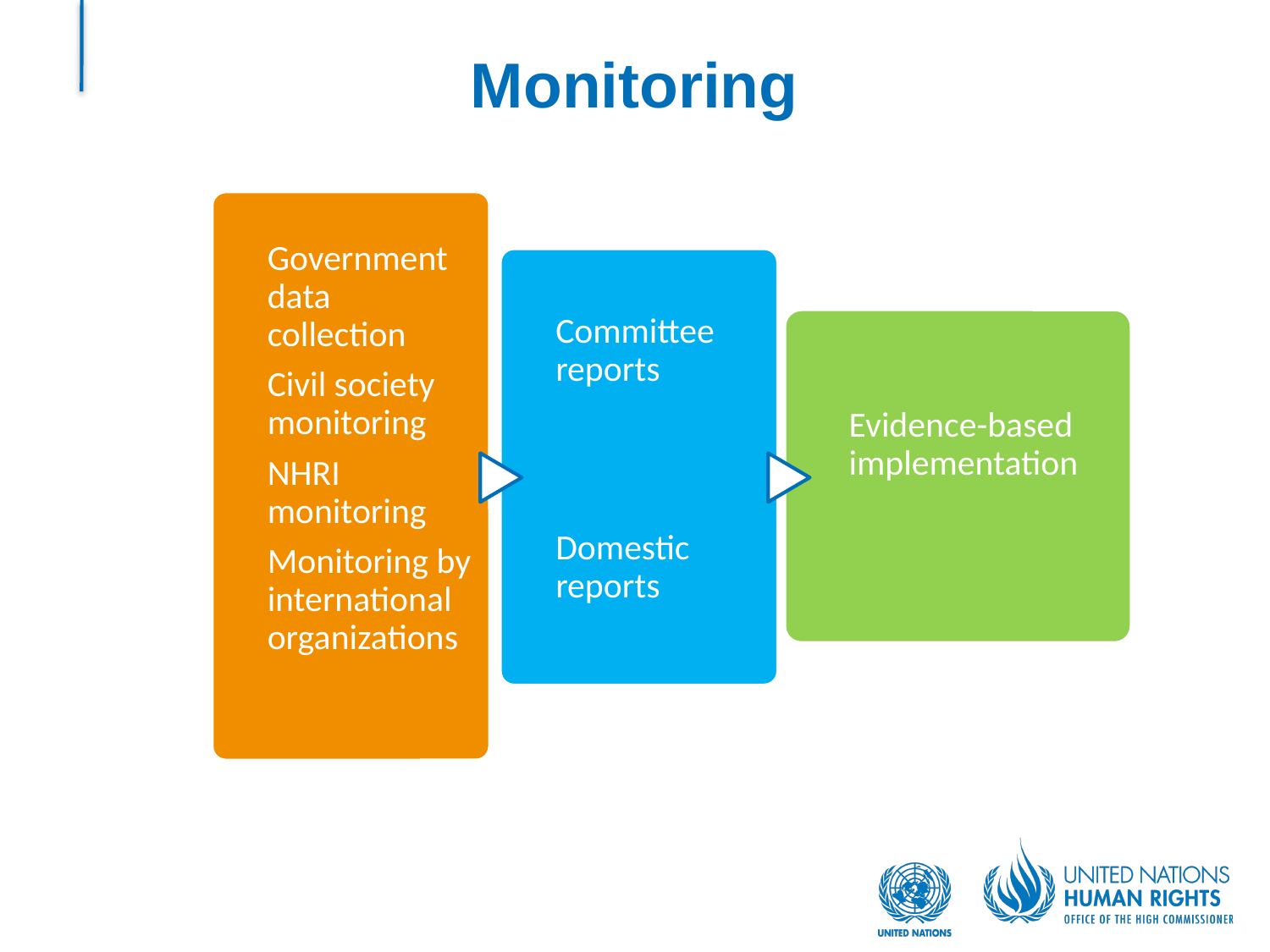

# Monitoring

Government data collection
Civil society monitoring
NHRI monitoring
Monitoring by international organizations

Committee reports

Domestic reports

Evidence-based implementation